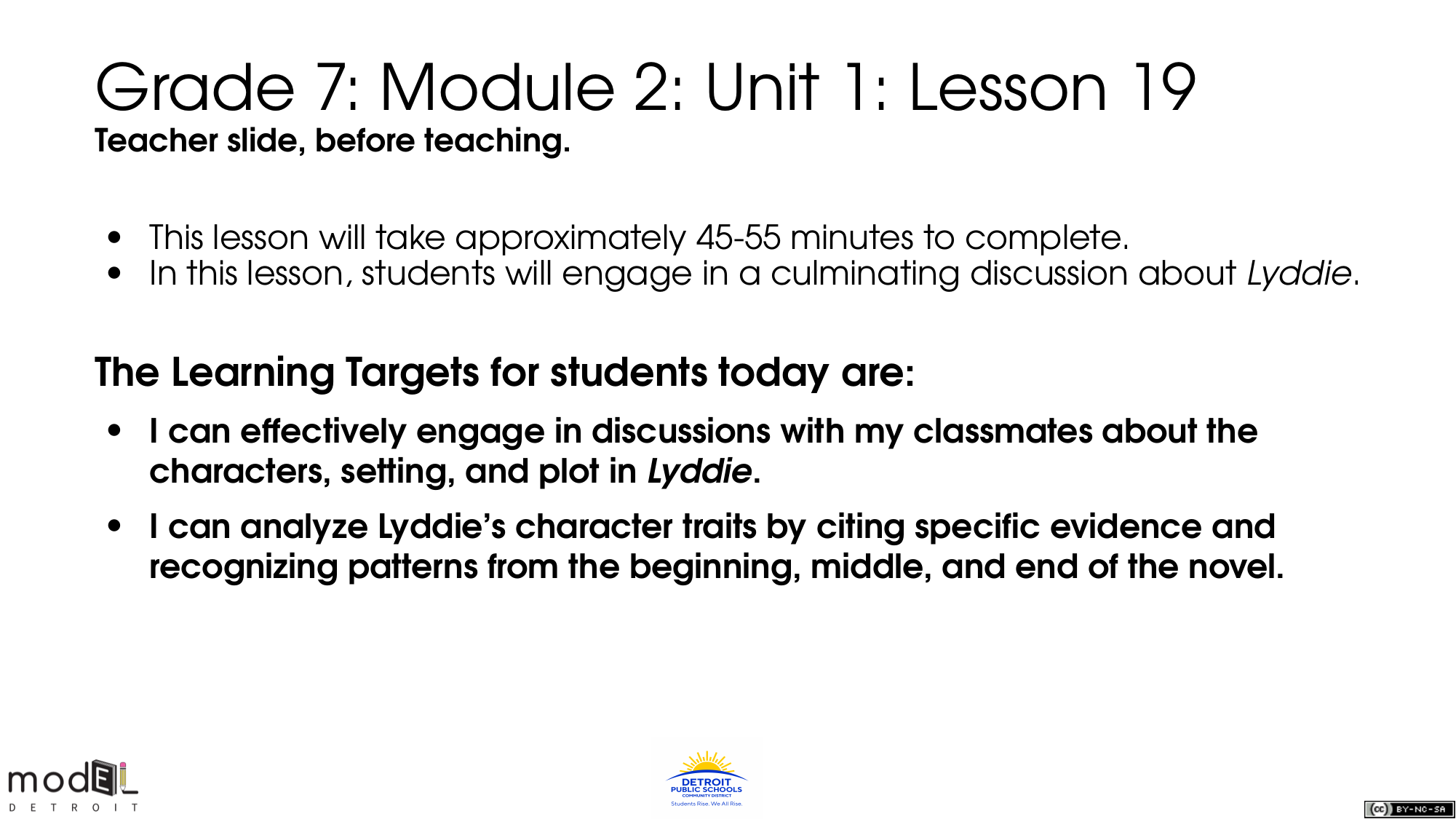

# Grade 7: Module 2: Unit 1: Lesson 19
Teacher slide, before teaching.
This lesson will take approximately 45-55 minutes to complete.
In this lesson, students will engage in a culminating discussion about Lyddie.

The Learning Targets for students today are:
I can effectively engage in discussions with my classmates about the characters, setting, and plot in Lyddie.
I can analyze Lyddie’s character traits by citing specific evidence and recognizing patterns from the beginning, middle, and end of the novel.